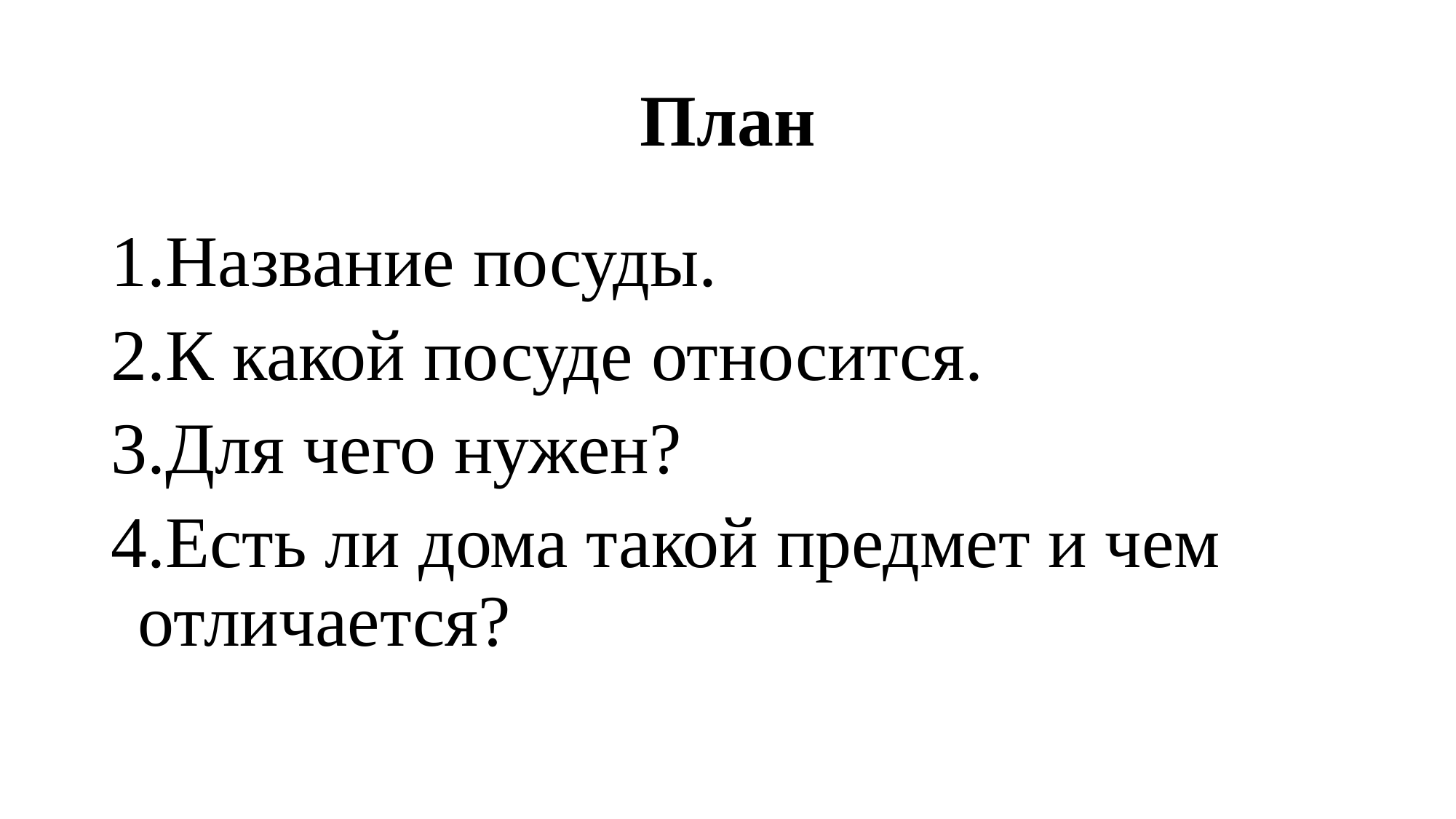

# План
1.Название посуды.
2.К какой посуде относится.
3.Для чего нужен?
4.Есть ли дома такой предмет и чем отличается?